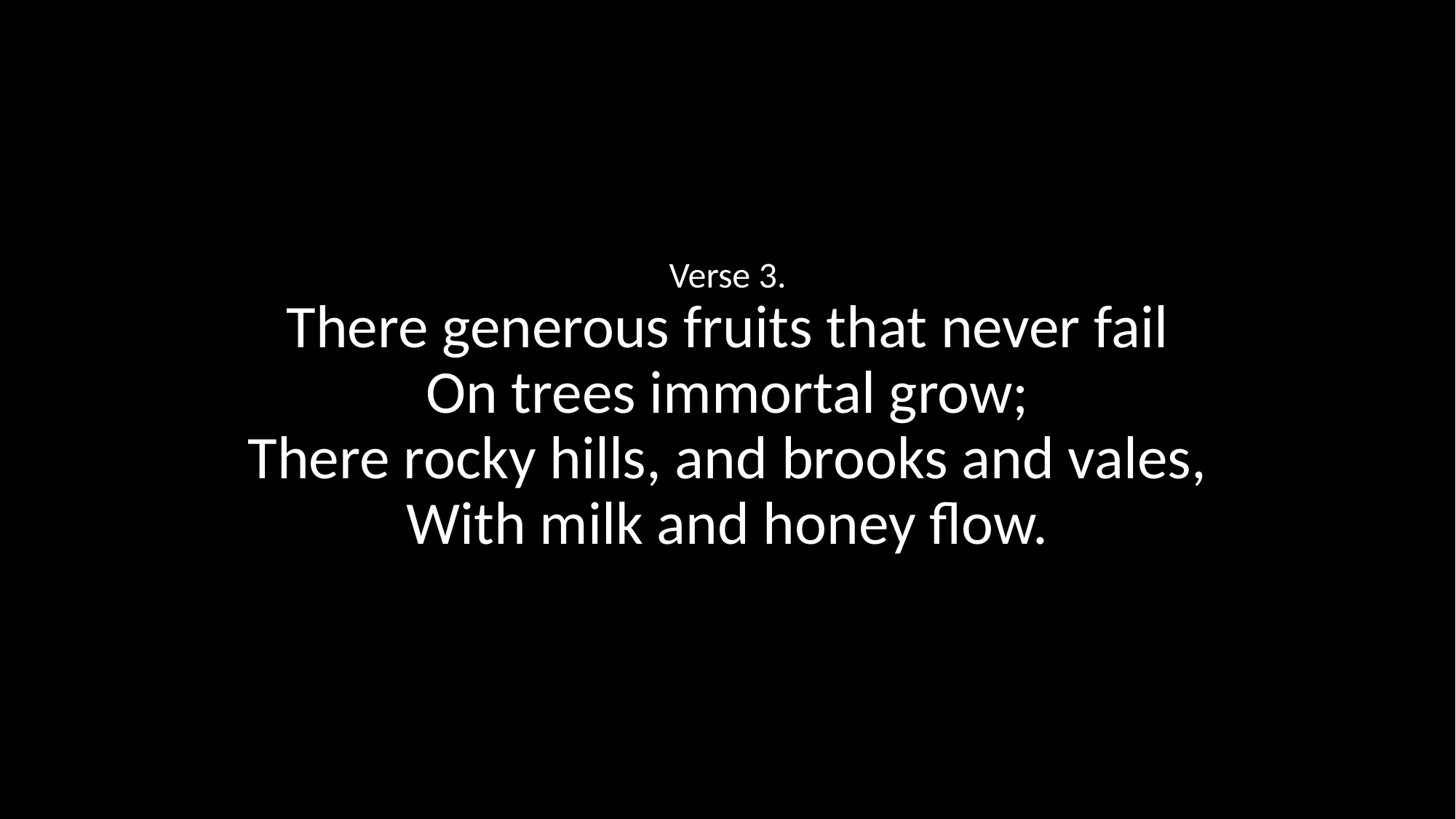

Verse 3.
There generous fruits that never fail
On trees immortal grow;
There rocky hills, and brooks and vales,
With milk and honey flow.